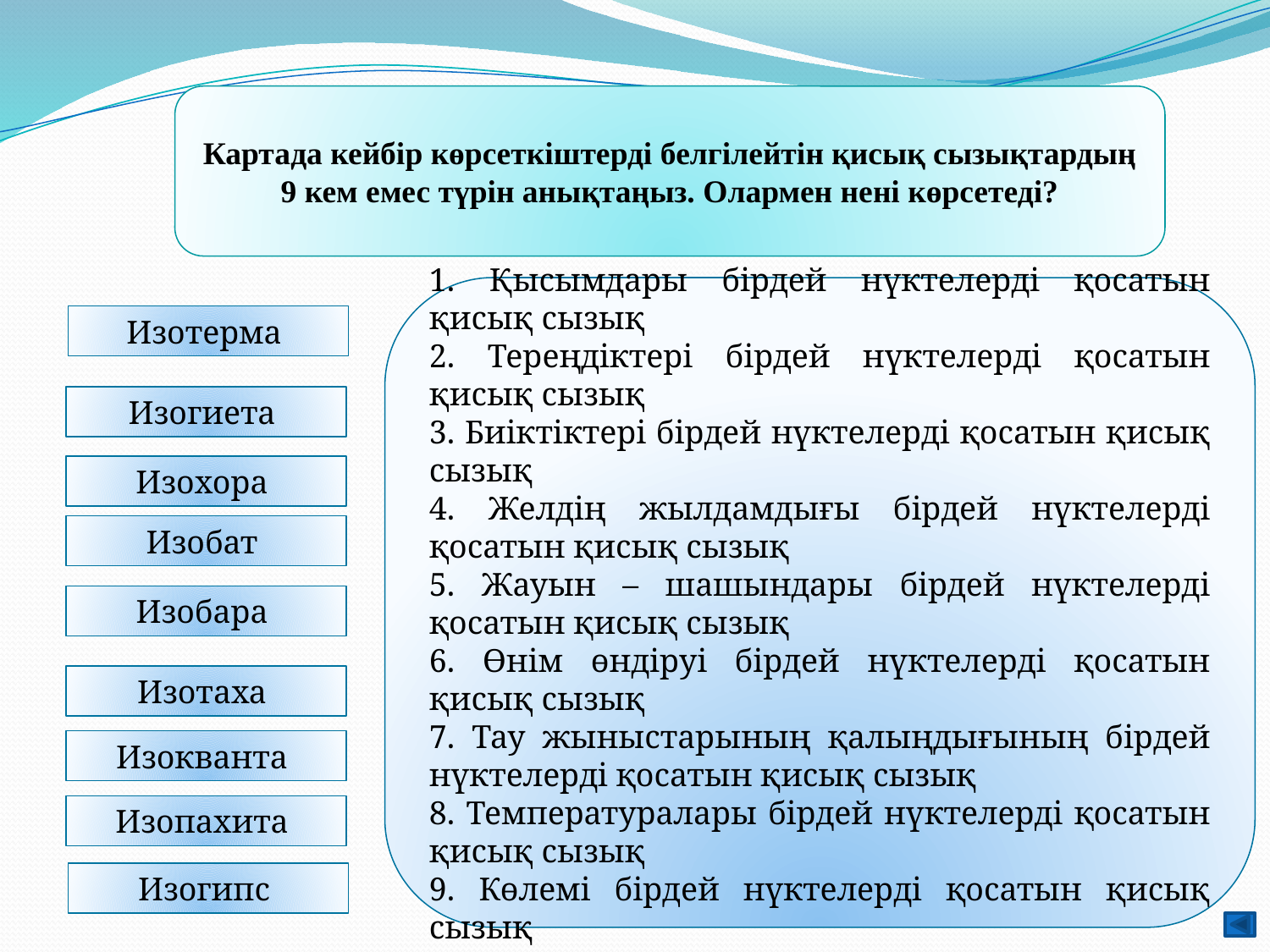

Картада кейбір көрсеткіштерді белгілейтін қисық сызықтардың 9 кем емес түрін анықтаңыз. Олармен нені көрсетеді?
1. Қысымдары бірдей нүктелерді қосатын қисық сызық
2. Тереңдіктері бірдей нүктелерді қосатын қисық сызық
3. Биіктіктері бірдей нүктелерді қосатын қисық сызық
4. Желдің жылдамдығы бірдей нүктелерді қосатын қисық сызық
5. Жауын – шашындары бірдей нүктелерді қосатын қисық сызық
6. Өнім өндіруі бірдей нүктелерді қосатын қисық сызық
7. Тау жыныстарының қалыңдығының бірдей нүктелерді қосатын қисық сызық
8. Температуралары бірдей нүктелерді қосатын қисық сызық
9. Көлемі бірдей нүктелерді қосатын қисық сызық
Изотерма
 Изогиета
Изохора
Изобат
Изобара
Изотаха
Изокванта
Изопахита
Изогипс